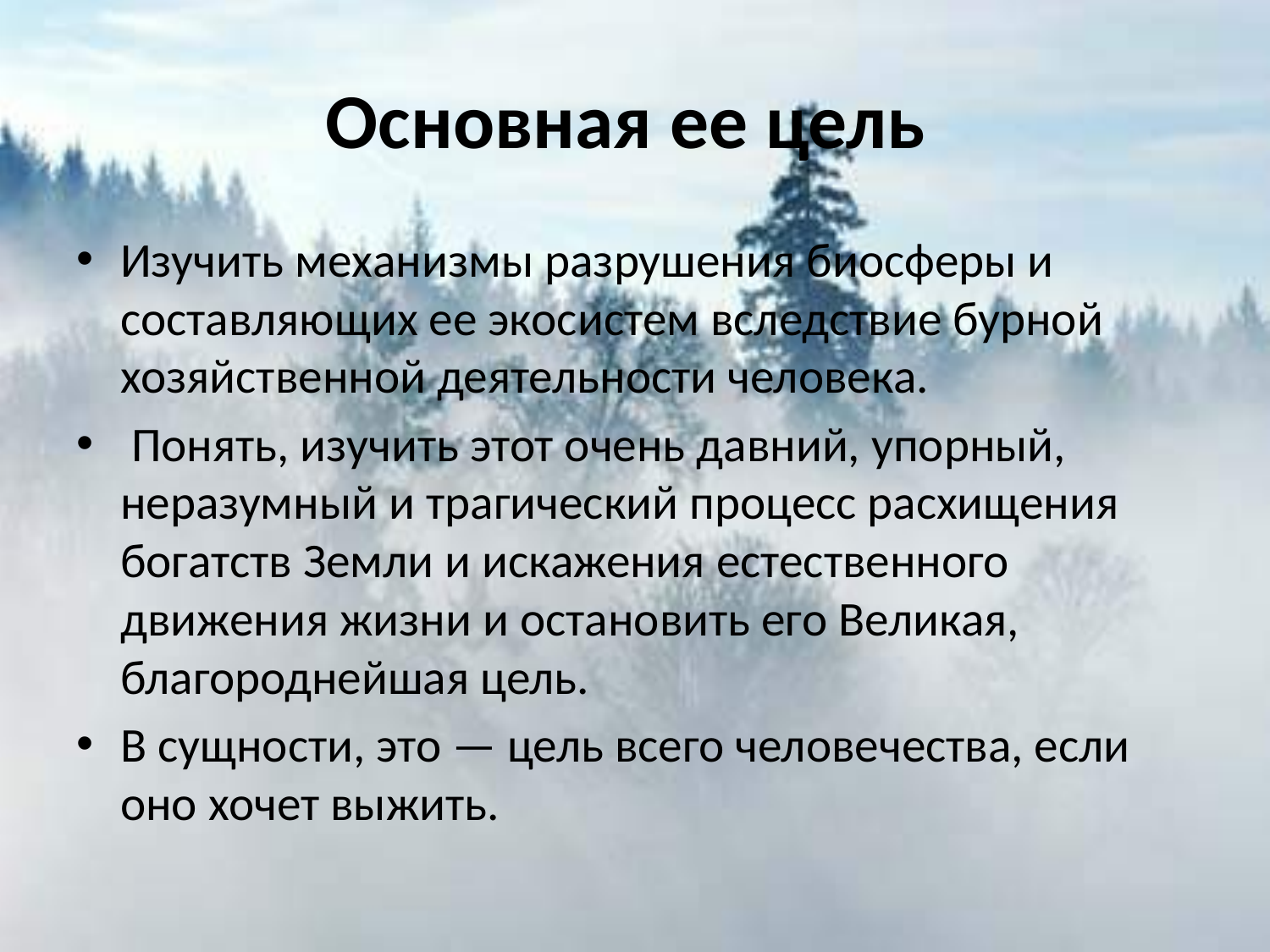

# Основная ее цель
Изучить механизмы разрушения биосферы и составляющих ее экосистем вследствие бурной хозяйственной деятельности человека.
 Понять, изучить этот очень давний, упорный, неразумный и трагический процесс расхищения богатств Земли и искажения естественного движения жизни и остановить его Великая, благороднейшая цель.
В сущности, это — цель всего человечества, если оно хочет выжить.